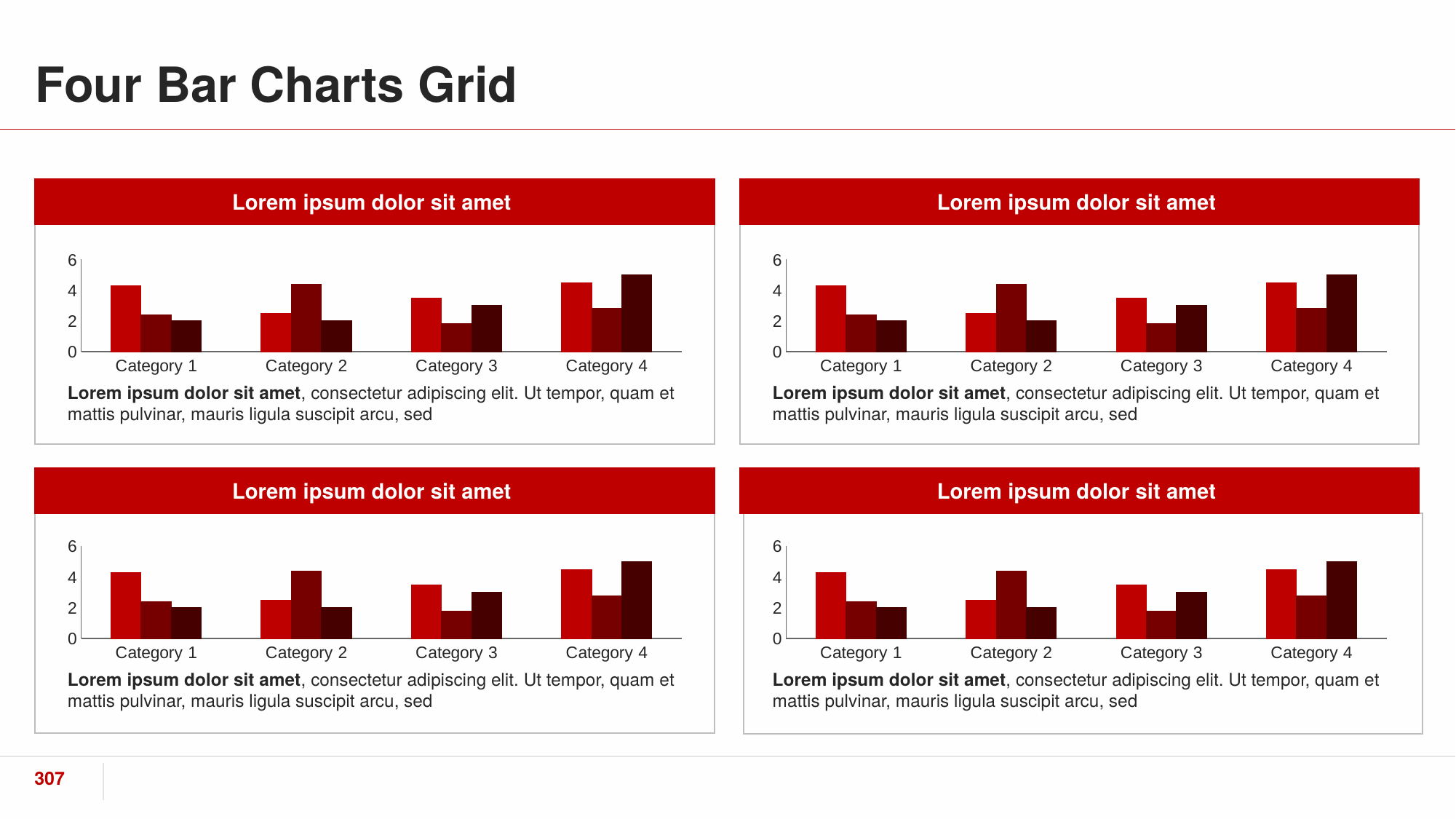

# Four Bar Charts Grid
Lorem ipsum dolor sit amet
Lorem ipsum dolor sit amet

### Chart

| Category | Series 1 | Series 2 | Series 3 |
|---|---|---|---|
| Category 1 | 4.3 | 2.4 | 2.0 |
| Category 2 | 2.5 | 4.4 | 2.0 |
| Category 3 | 3.5 | 1.8 | 3.0 |
| Category 4 | 4.5 | 2.8 | 5.0 |

### Chart

| Category | Series 1 | Series 2 | Series 3 |
|---|---|---|---|
| Category 1 | 4.3 | 2.4 | 2.0 |
| Category 2 | 2.5 | 4.4 | 2.0 |
| Category 3 | 3.5 | 1.8 | 3.0 |
| Category 4 | 4.5 | 2.8 | 5.0 |
Lorem ipsum dolor sit amet, consectetur adipiscing elit. Ut tempor, quam et mattis pulvinar, mauris ligula suscipit arcu, sed
Lorem ipsum dolor sit amet, consectetur adipiscing elit. Ut tempor, quam et mattis pulvinar, mauris ligula suscipit arcu, sed
Lorem ipsum dolor sit amet
Lorem ipsum dolor sit amet

### Chart

| Category | Series 1 | Series 2 | Series 3 |
|---|---|---|---|
| Category 1 | 4.3 | 2.4 | 2.0 |
| Category 2 | 2.5 | 4.4 | 2.0 |
| Category 3 | 3.5 | 1.8 | 3.0 |
| Category 4 | 4.5 | 2.8 | 5.0 |

### Chart

| Category | Series 1 | Series 2 | Series 3 |
|---|---|---|---|
| Category 1 | 4.3 | 2.4 | 2.0 |
| Category 2 | 2.5 | 4.4 | 2.0 |
| Category 3 | 3.5 | 1.8 | 3.0 |
| Category 4 | 4.5 | 2.8 | 5.0 |
Lorem ipsum dolor sit amet, consectetur adipiscing elit. Ut tempor, quam et mattis pulvinar, mauris ligula suscipit arcu, sed
Lorem ipsum dolor sit amet, consectetur adipiscing elit. Ut tempor, quam et mattis pulvinar, mauris ligula suscipit arcu, sed
307